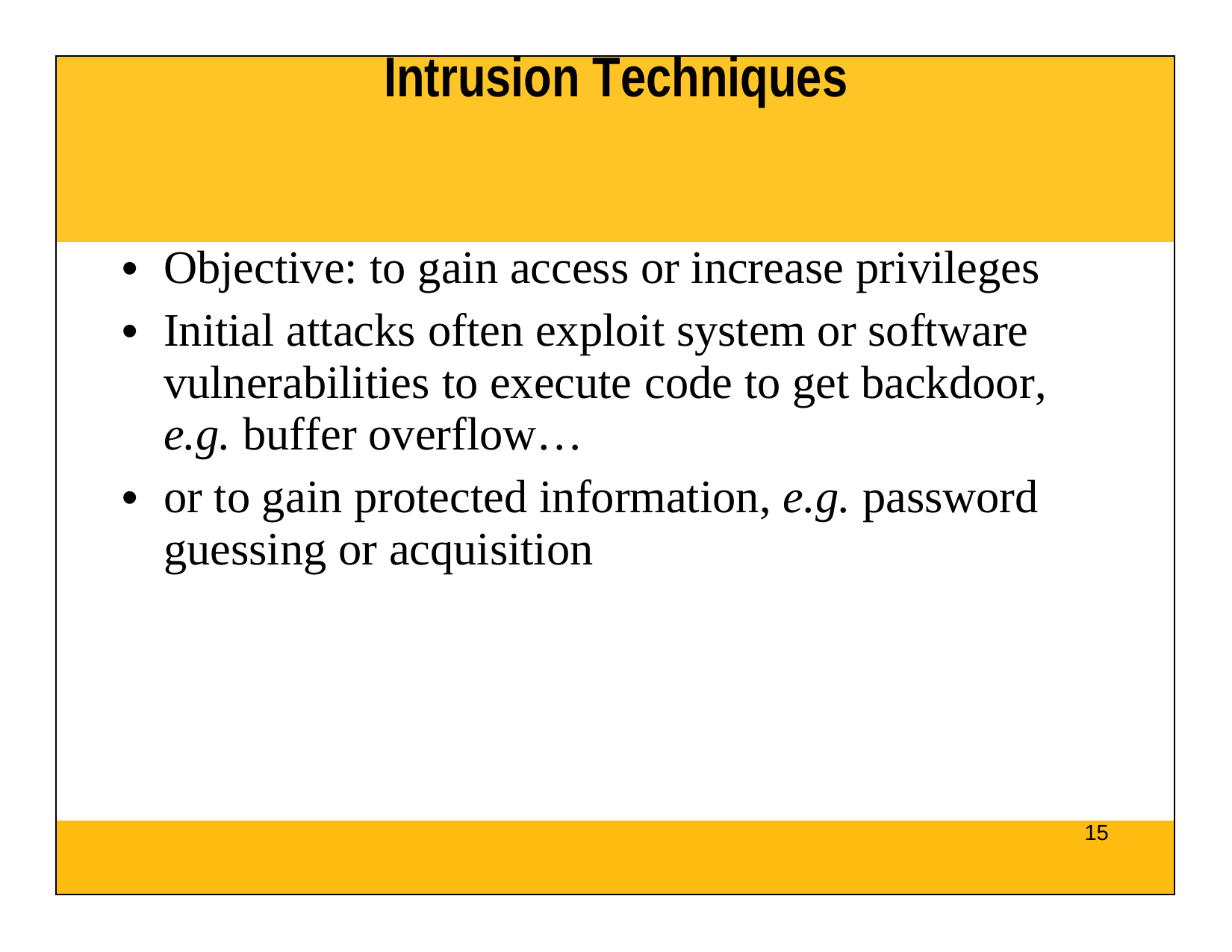

| Intrusion Techniques |
| --- |
| Objective: to gain access or increase privileges Initial attacks often exploit system or software vulnerabilities to execute code to get backdoor, e.g. buffer overflow… or to gain protected information, e.g. password guessing or acquisition |
| 15 |